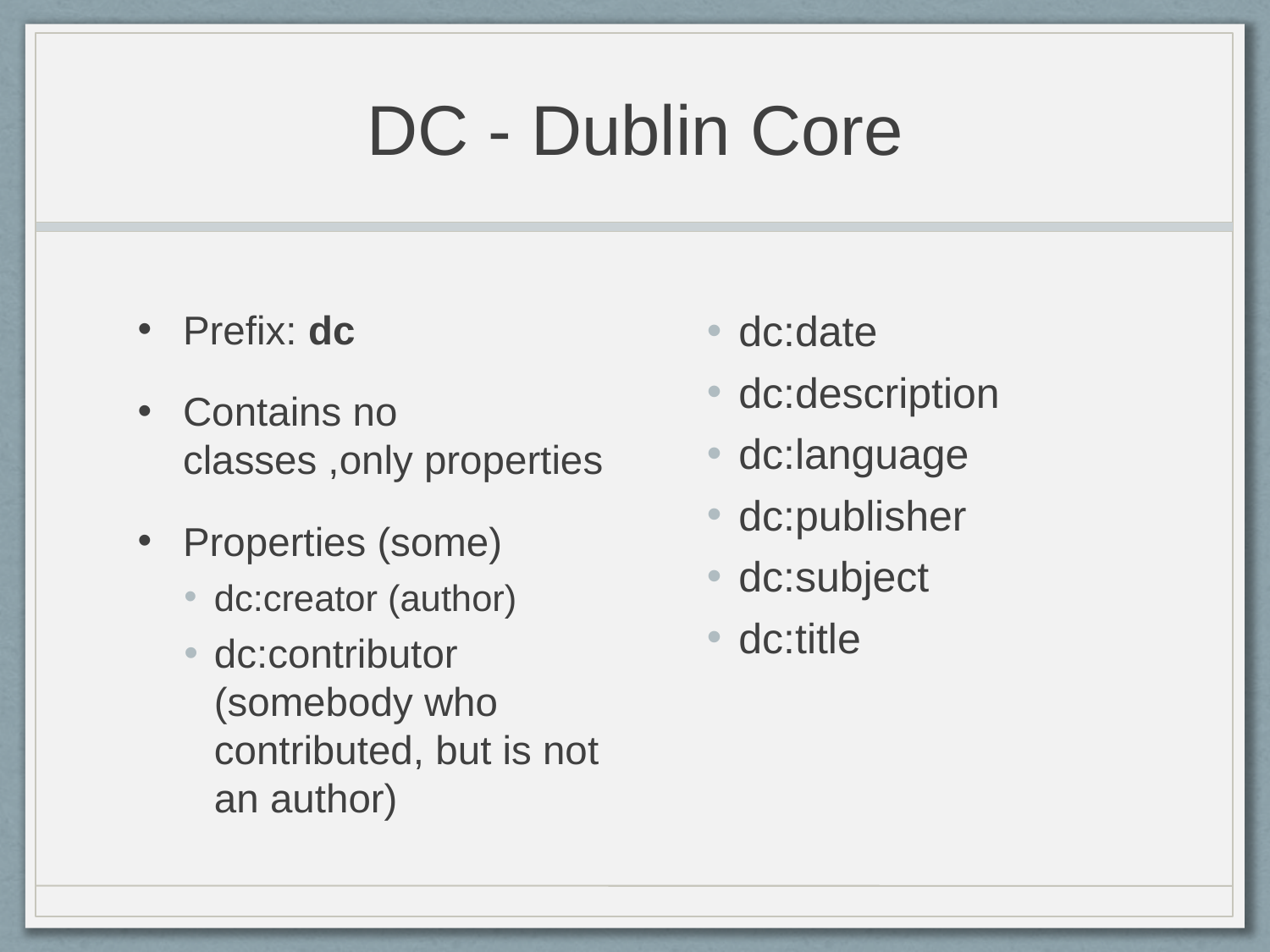

# DC - Dublin Core
Prefix: dc
Contains no classes ,only properties
Properties (some)
dc:creator (author)
dc:contributor (somebody who contributed, but is not an author)
dc:date
dc:description
dc:language
dc:publisher
dc:subject
dc:title